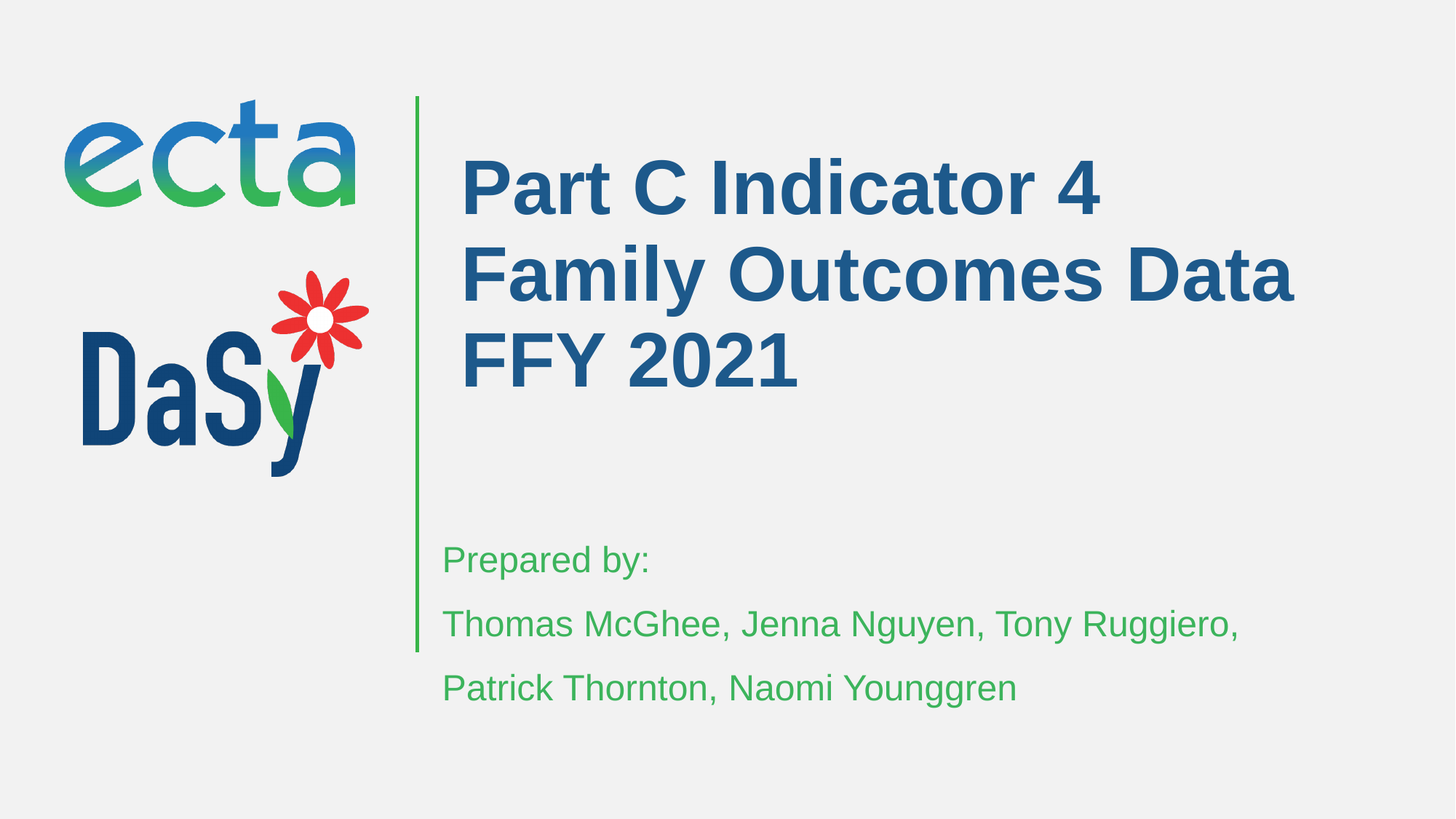

# Part C Indicator 4 Family Outcomes Data FFY 2021
Prepared by:
Thomas McGhee, Jenna Nguyen, Tony Ruggiero,
Patrick Thornton, Naomi Younggren